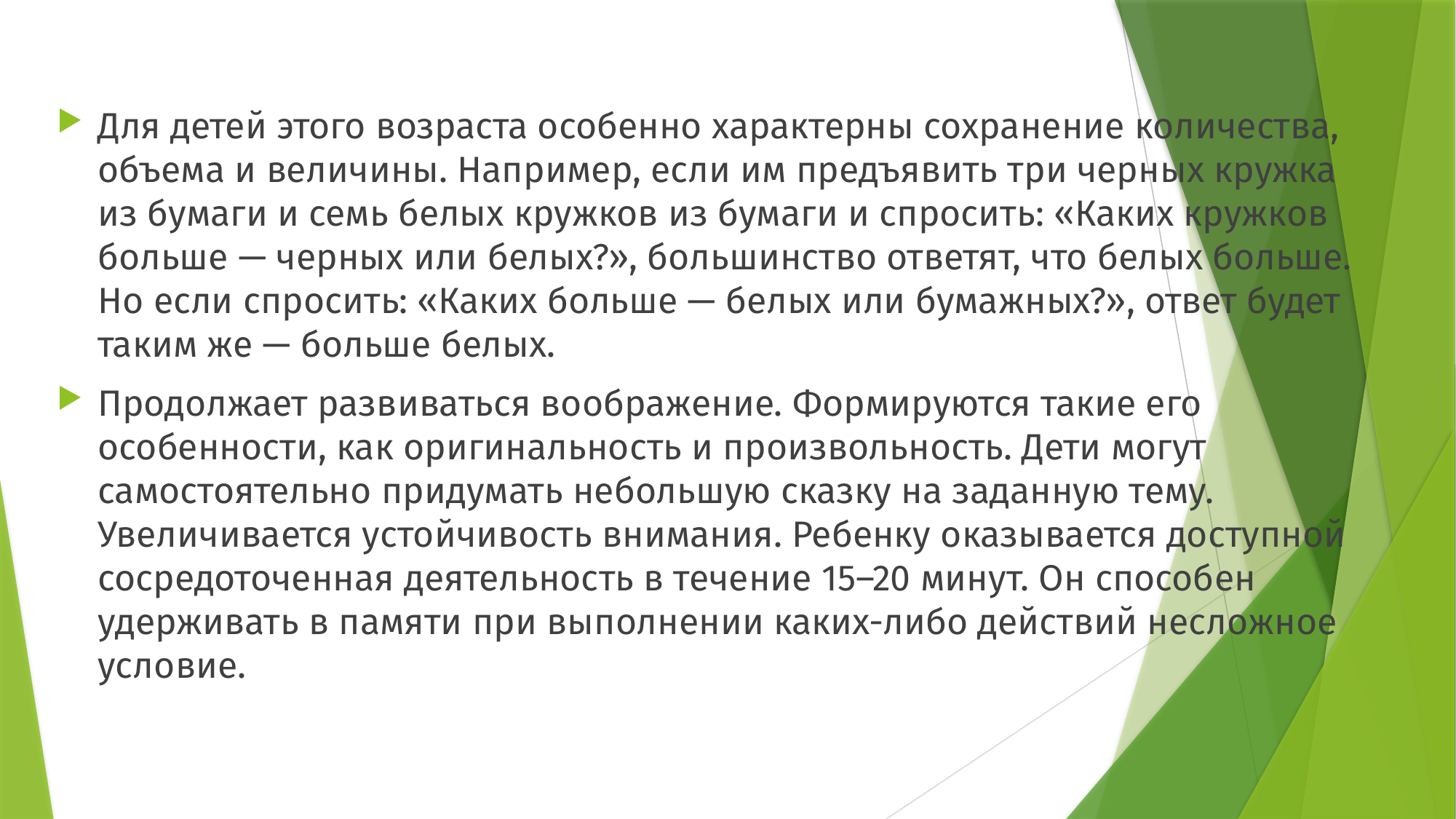

Для детей этого возраста особенно характерны сохранение количества, объема и величины. Например, если им предъявить три черных кружка из бумаги и семь белых кружков из бумаги и спросить: «Каких кружков больше — черных или белых?», большинство ответят, что белых больше. Но если спросить: «Каких больше — белых или бумажных?», ответ будет таким же — больше белых.
Продолжает развиваться воображение. Формируются такие его особенности, как оригинальность и произвольность. Дети могут самостоятельно придумать небольшую сказку на заданную тему. Увеличивается устойчивость внимания. Ребенку оказывается доступной сосредоточенная деятельность в течение 15–20 минут. Он способен удерживать в памяти при выполнении каких-либо действий несложное условие.